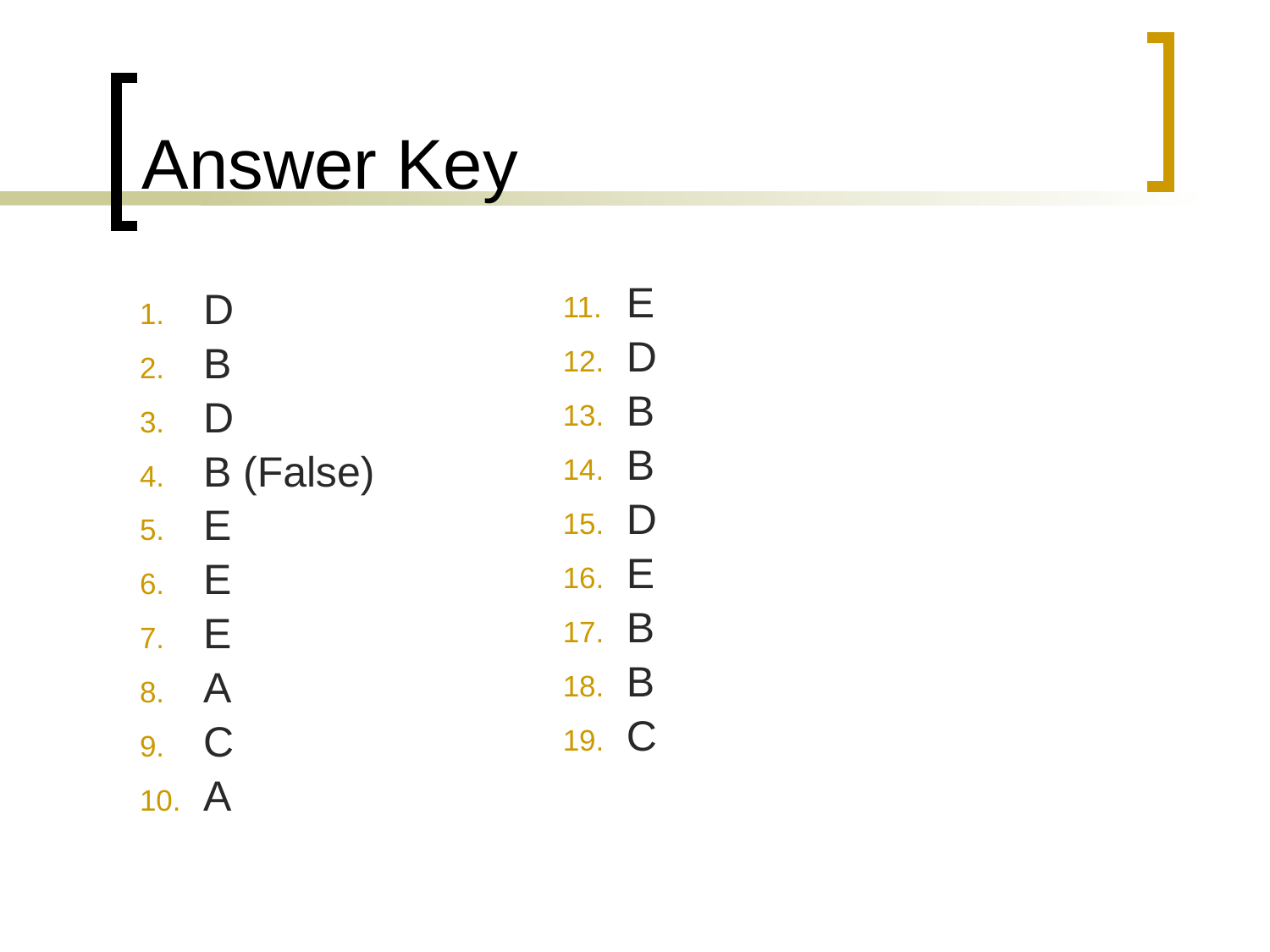

# Answer Key

D
B
D
B (False)
E
E
E
A
C
A

E
D
B
B
D
E
B
B
C